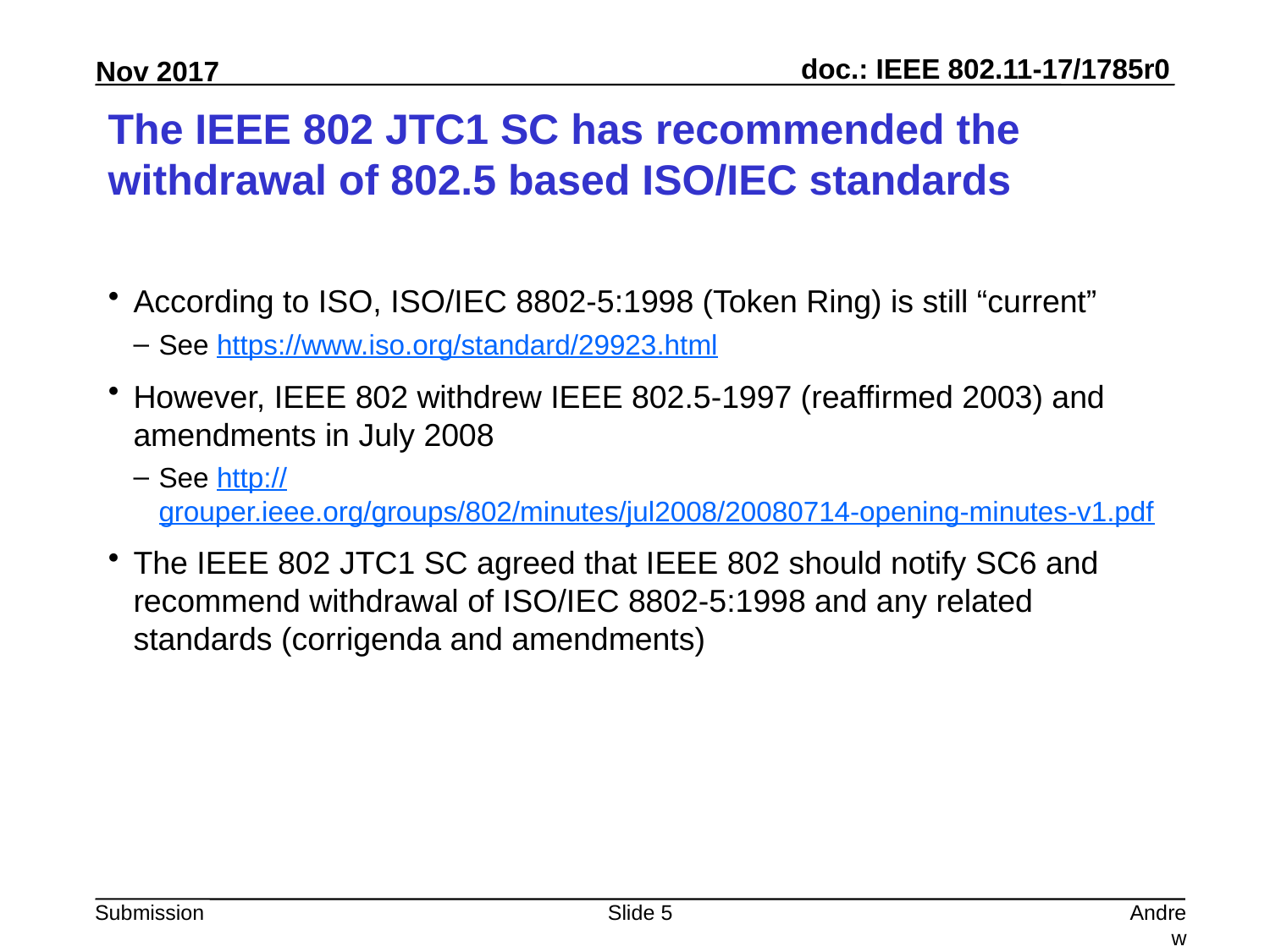

# The IEEE 802 JTC1 SC has recommended the withdrawal of 802.5 based ISO/IEC standards
According to ISO, ISO/IEC 8802-5:1998 (Token Ring) is still “current”
See https://www.iso.org/standard/29923.html
However, IEEE 802 withdrew IEEE 802.5-1997 (reaffirmed 2003) and amendments in July 2008
See http://grouper.ieee.org/groups/802/minutes/jul2008/20080714-opening-minutes-v1.pdf
The IEEE 802 JTC1 SC agreed that IEEE 802 should notify SC6 and recommend withdrawal of ISO/IEC 8802-5:1998 and any related standards (corrigenda and amendments)

Slide 5
Andrew Myles, Cisco